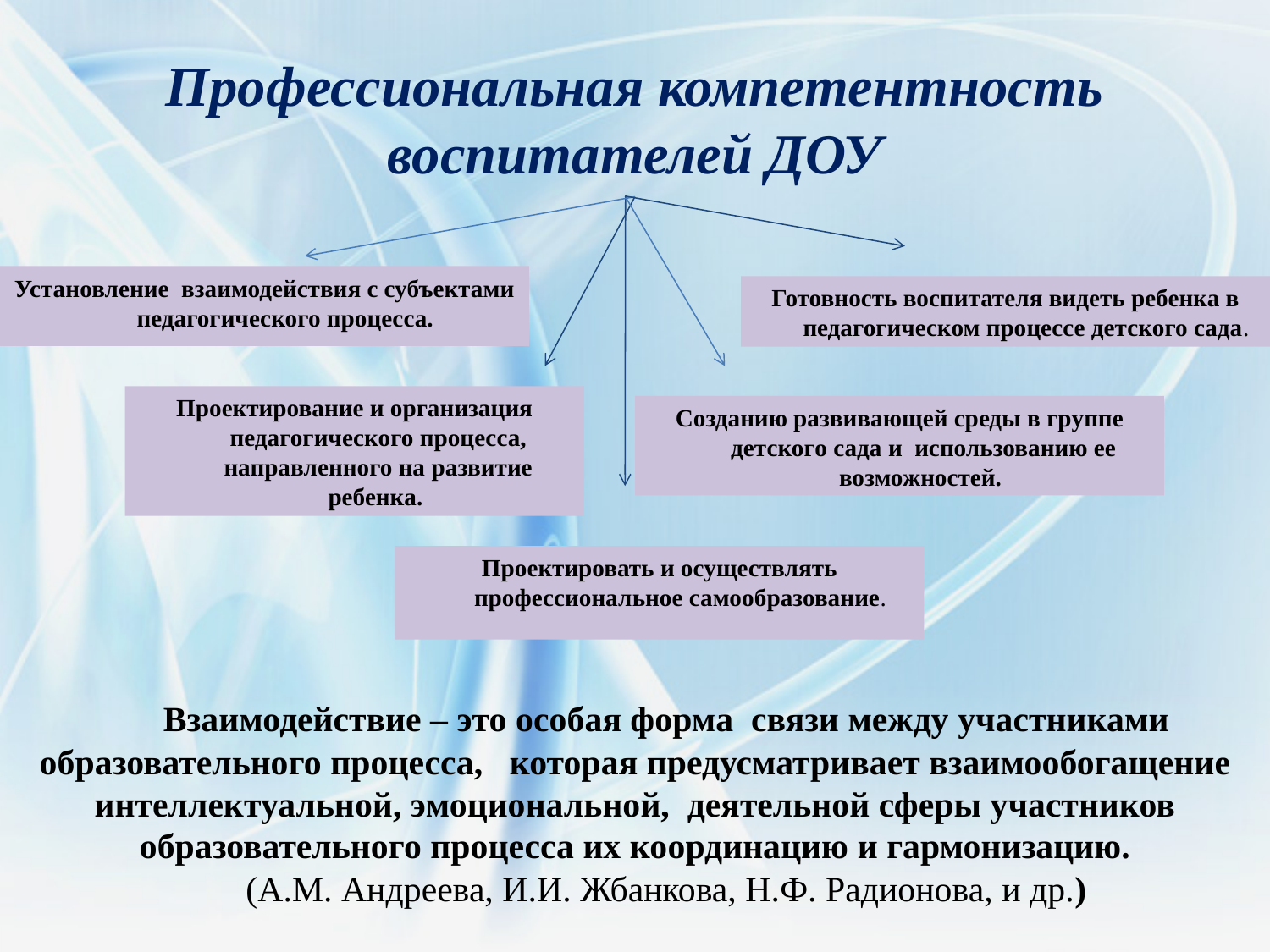

# Профессиональная компетентность воспитателей ДОУ
Установление  взаимодействия с субъектами педагогического процесса.
Готовность воспитателя видеть ребенка в педагогическом процессе детского сада.
Проектирование и организация педагогического процесса, направленного на развитие ребенка.
Созданию развивающей среды в группе детского сада и  использованию ее возможностей.
Проектировать и осуществлять профессиональное самообразование.

Взаимодействие – это особая форма  связи между участниками образовательного процесса,   которая предусматривает взаимообогащение интеллектуальной, эмоциональной,  деятельной сферы участников образовательного процесса их координацию и гармонизацию.
(А.М. Андреева, И.И. Жбанкова, Н.Ф. Радионова, и др.)